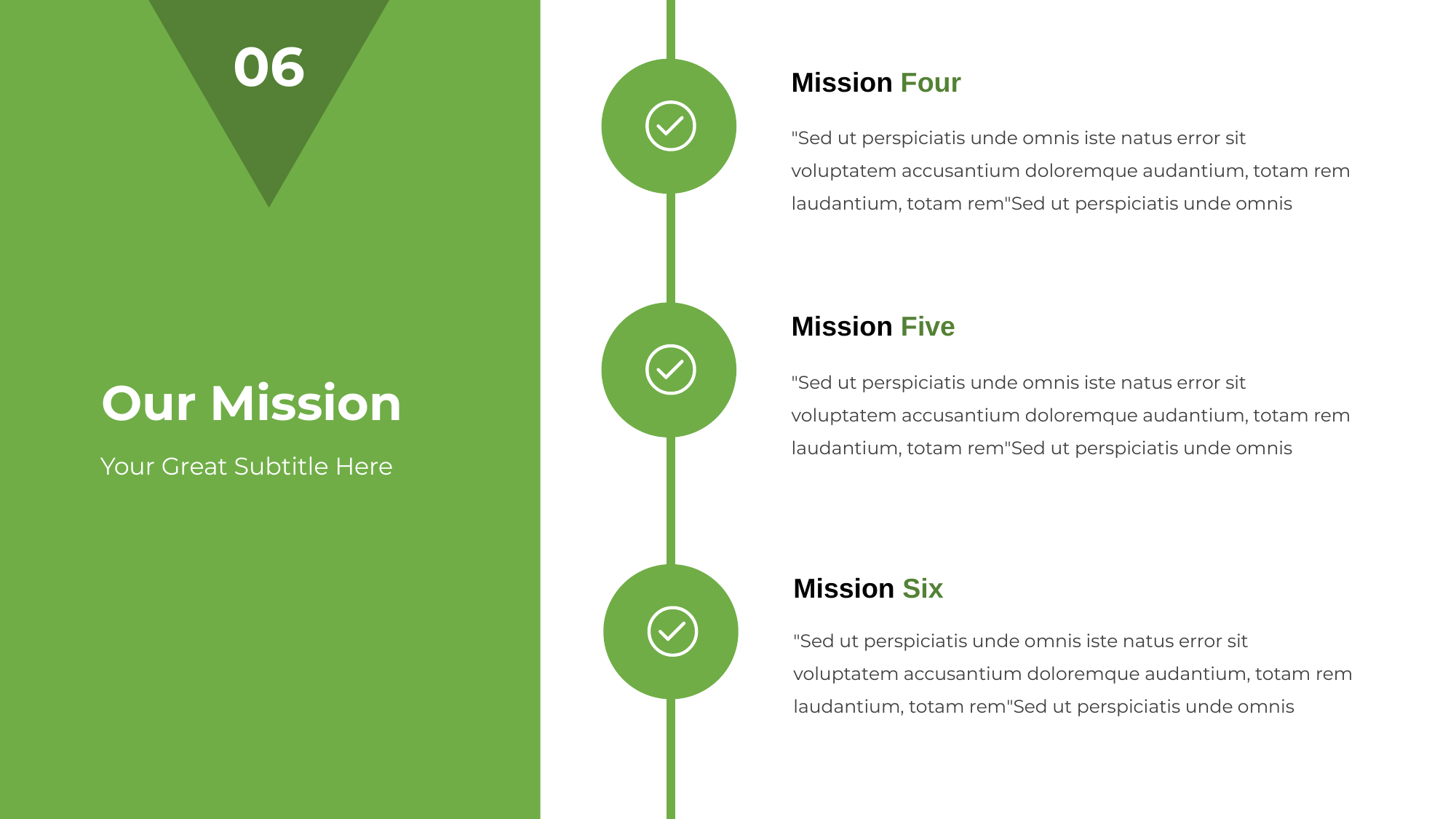

06

Mission Four

"Sed ut perspiciatis unde omnis iste natus error sit voluptatem accusantium doloremque audantium, totam rem laudantium, totam rem"Sed ut perspiciatis unde omnis

Mission Five

"Sed ut perspiciatis unde omnis iste natus error sit voluptatem accusantium doloremque audantium, totam rem laudantium, totam rem"Sed ut perspiciatis unde omnis
Our Mission
Your Great Subtitle Here

Mission Six

"Sed ut perspiciatis unde omnis iste natus error sit voluptatem accusantium doloremque audantium, totam rem laudantium, totam rem"Sed ut perspiciatis unde omnis